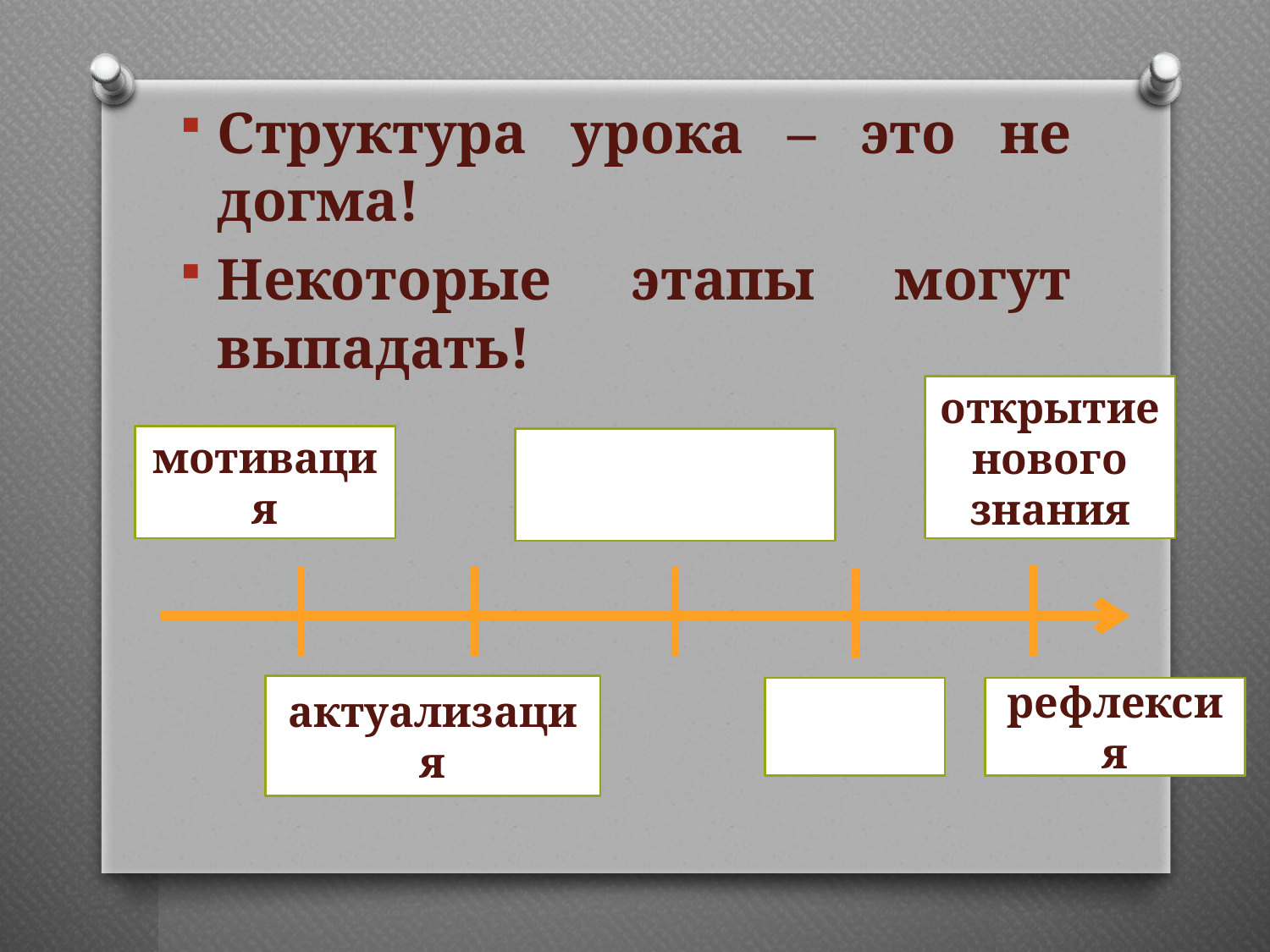

Структура урока – это не догма!
Некоторые этапы могут выпадать!

открытие нового знания
мотивация

актуализация

рефлексия